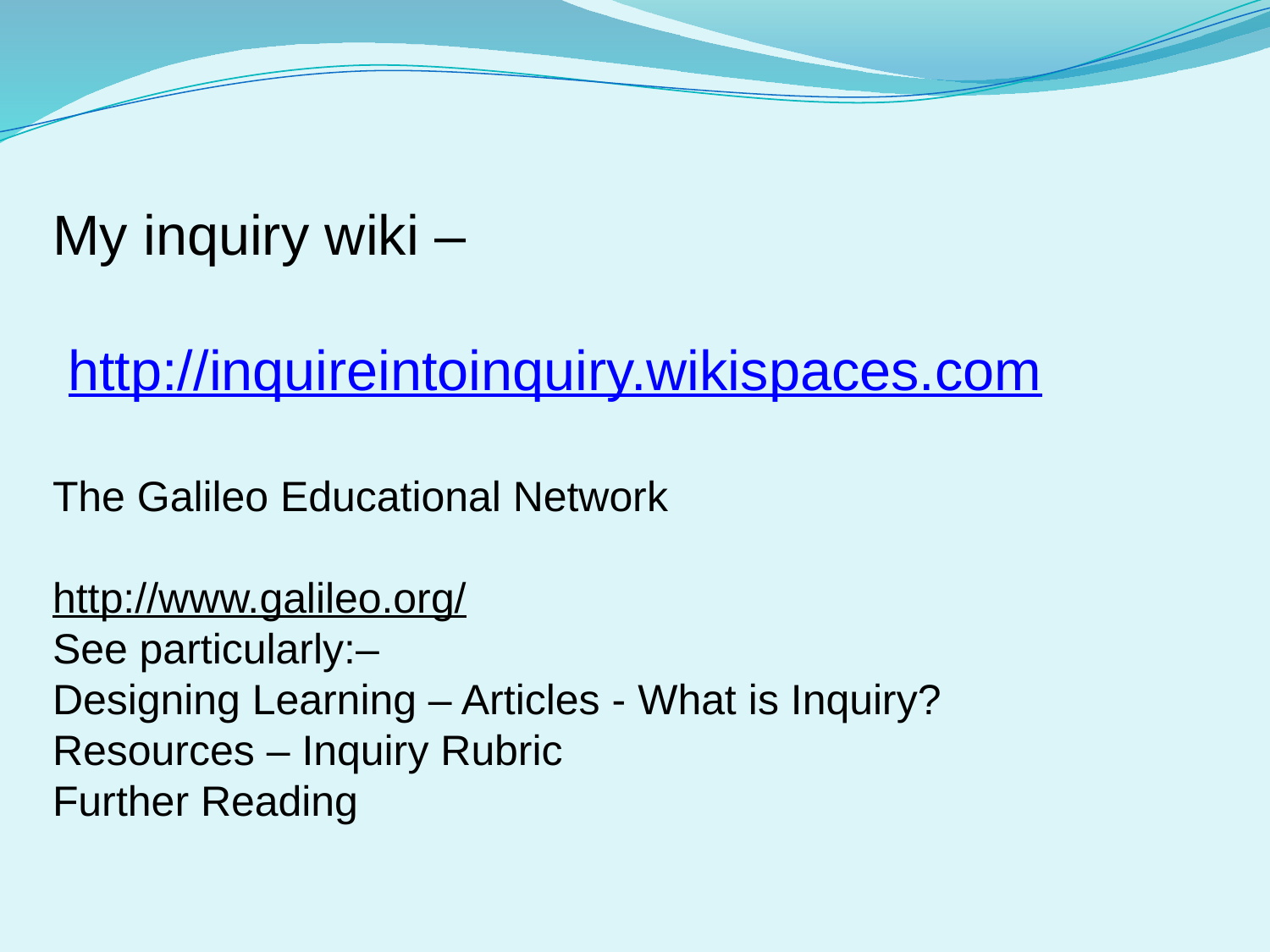

My inquiry wiki –

 http://inquireintoinquiry.wikispaces.com

The Galileo Educational Network

http://www.galileo.org/
See particularly:–
Designing Learning – Articles - What is Inquiry?
Resources – Inquiry Rubric
Further Reading